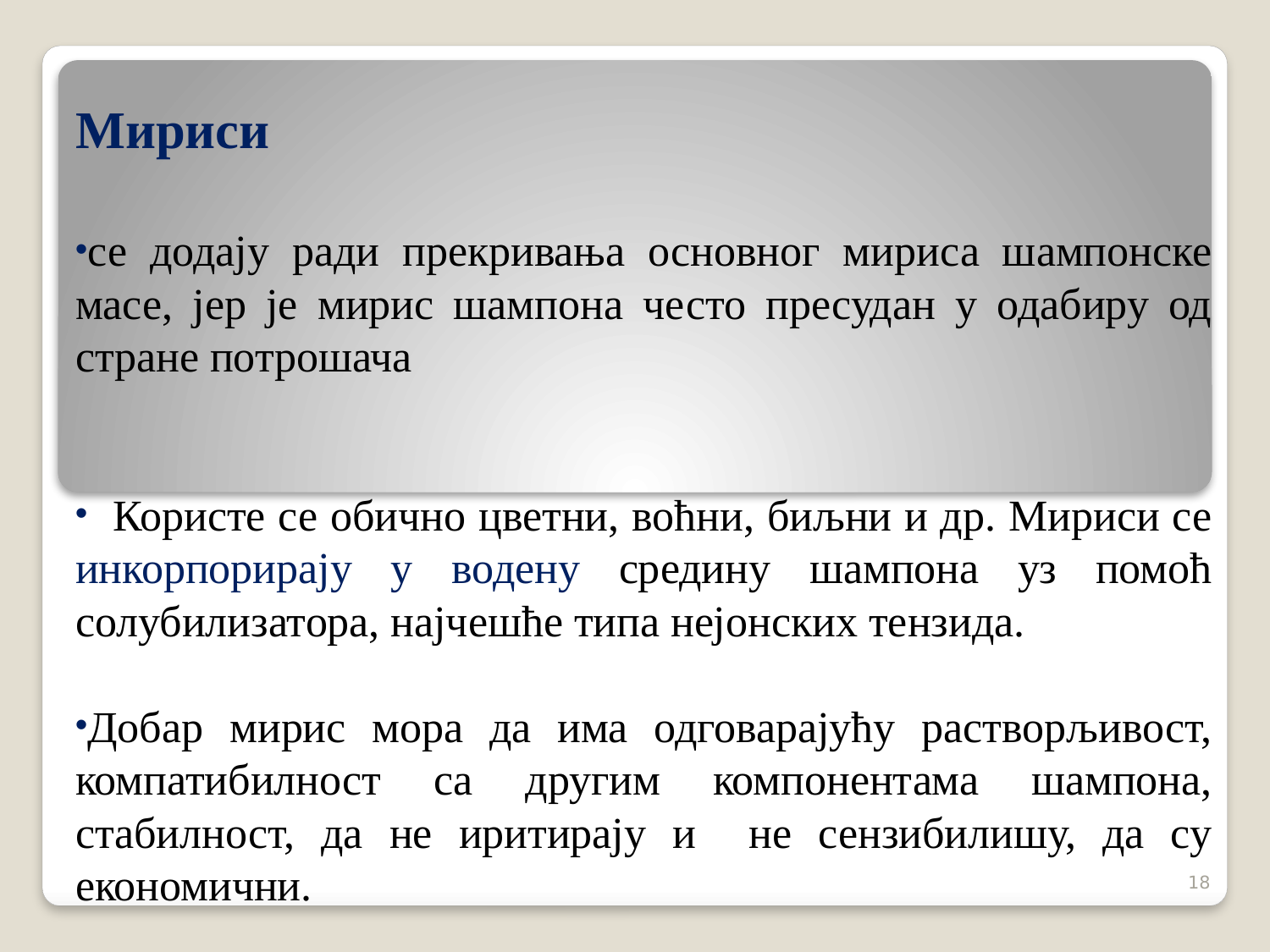

Мириси

се додају ради прекривања основног мириса шампонске масе, јер је мирис шампона често пресудан у одабиру од стране потрошача

  Користе се обично цветни, воћни, биљни и др. Мириси се инкорпорирају у водену средину шампона уз помоћ солубилизатора, најчешће типа нејонских тензида.

Добар мирис мора да има одговарајућу растворљивост, компатибилност са другим компонентама шампона, стабилност, да не иритирају и  не сензибилишу, да су економични.
18